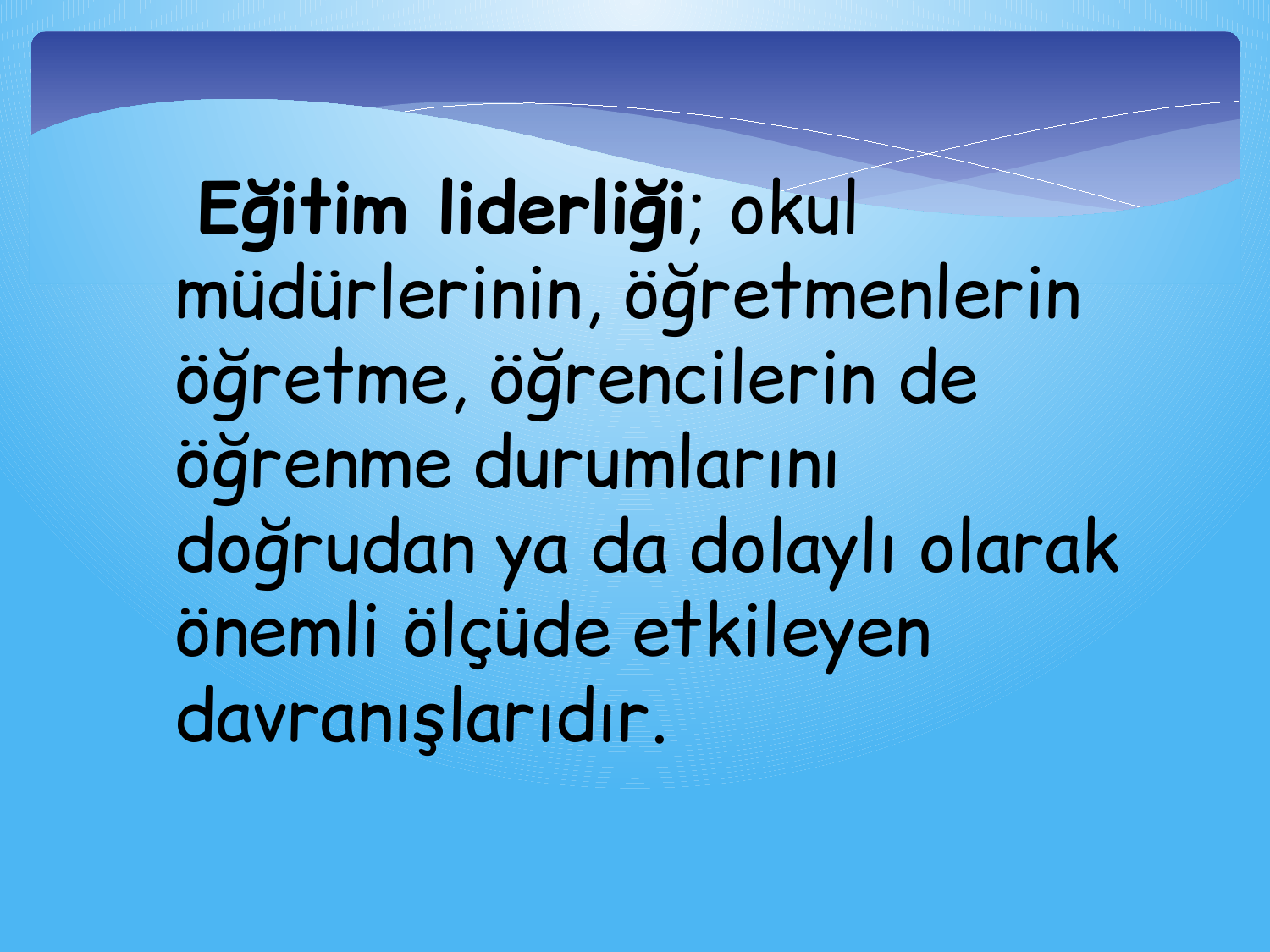

Eğitim liderliği; okul müdürlerinin, öğretmenlerin öğretme, öğrencilerin de öğrenme durumlarını doğrudan ya da dolaylı olarak önemli ölçüde etkileyen davranışlarıdır.